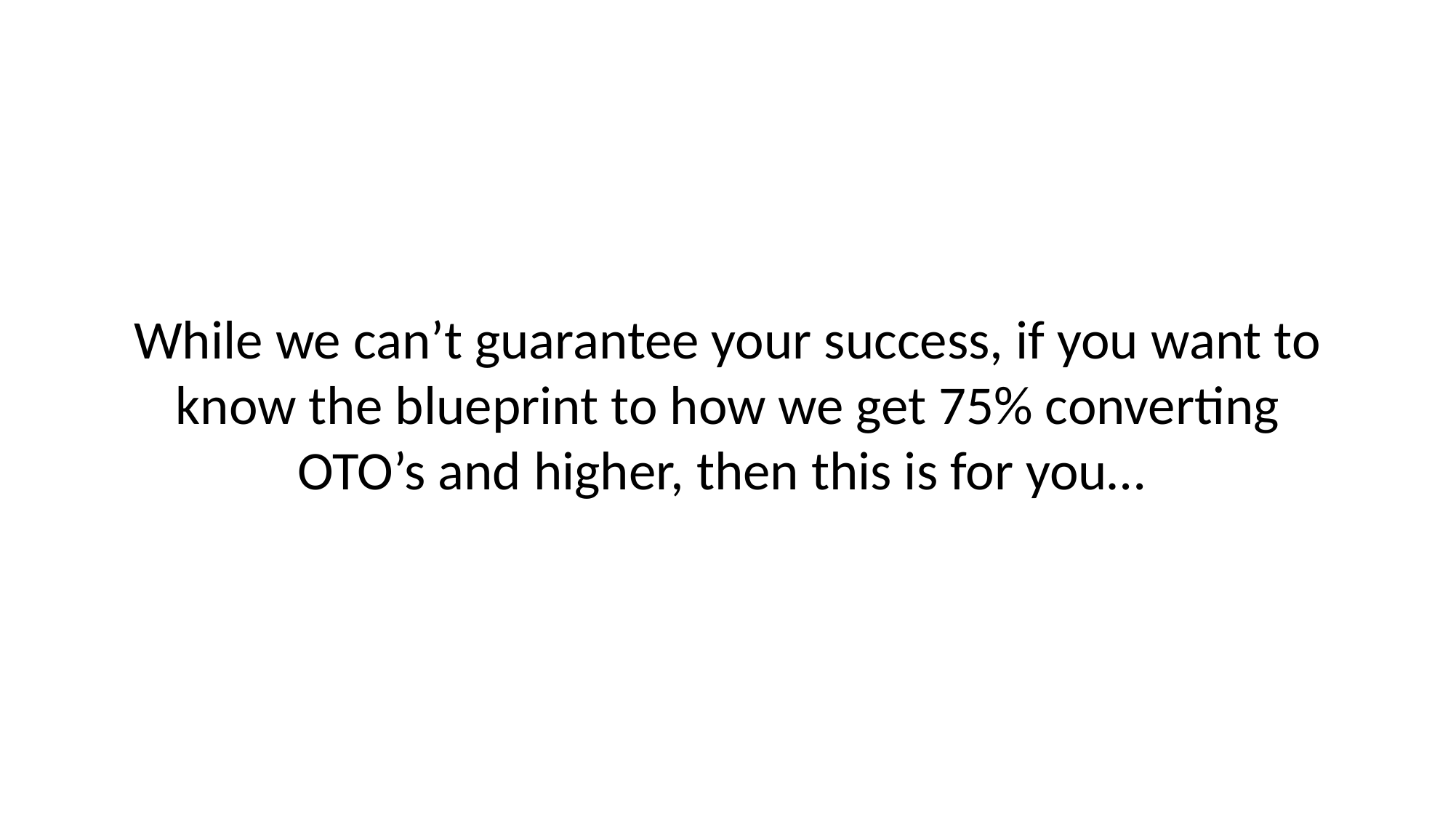

# While we can’t guarantee your success, if you want to know the blueprint to how we get 75% converting OTO’s and higher, then this is for you…